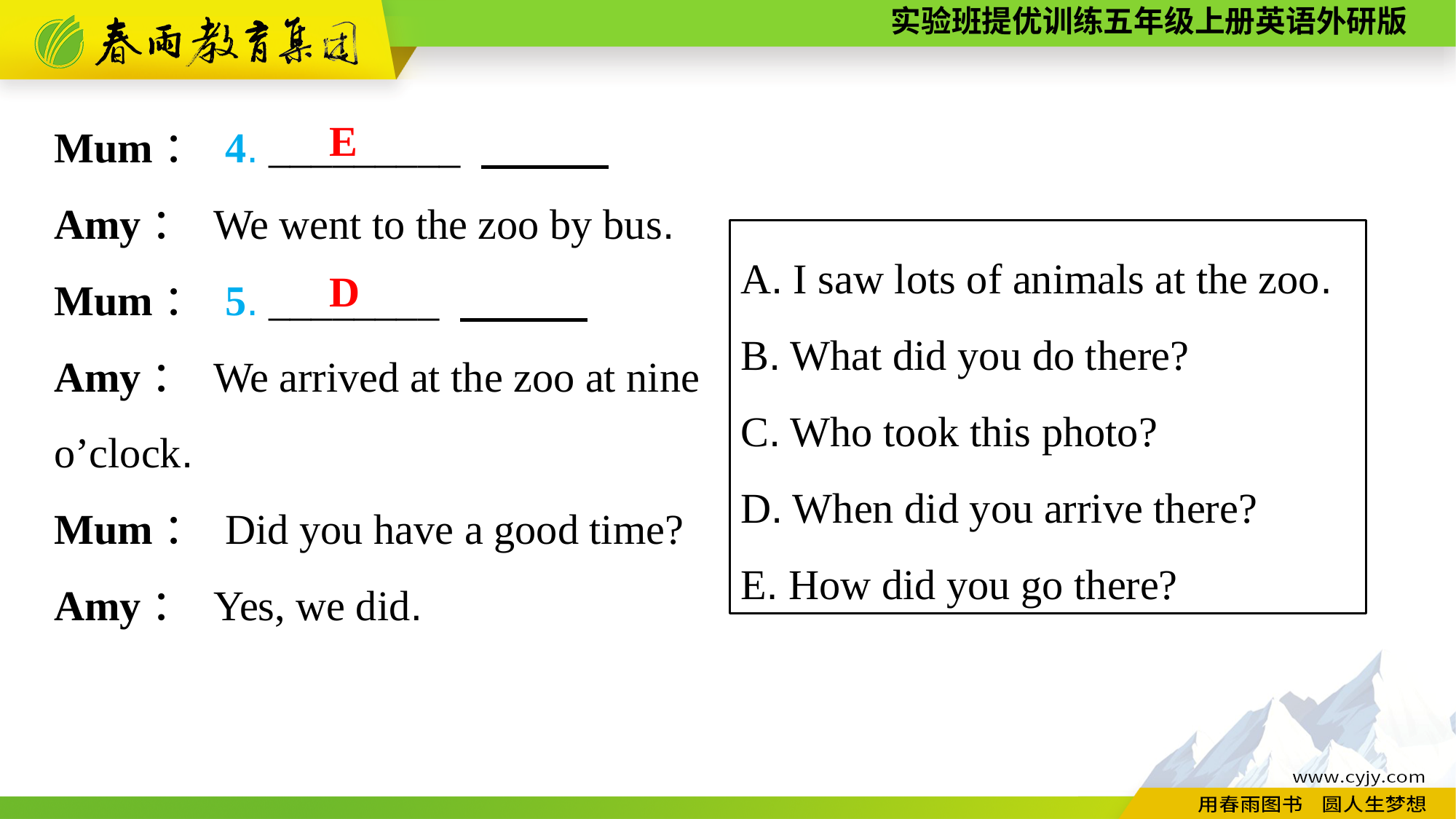

Mum： 4. _________
Amy： We went to the zoo by bus.
Mum： 5. ________
Amy： We arrived at the zoo at nine
o’clock.
Mum： Did you have a good time?
Amy： Yes, we did.
E
A. I saw lots of animals at the zoo.
B. What did you do there?
C. Who took this photo?
D. When did you arrive there?
E. How did you go there?
D